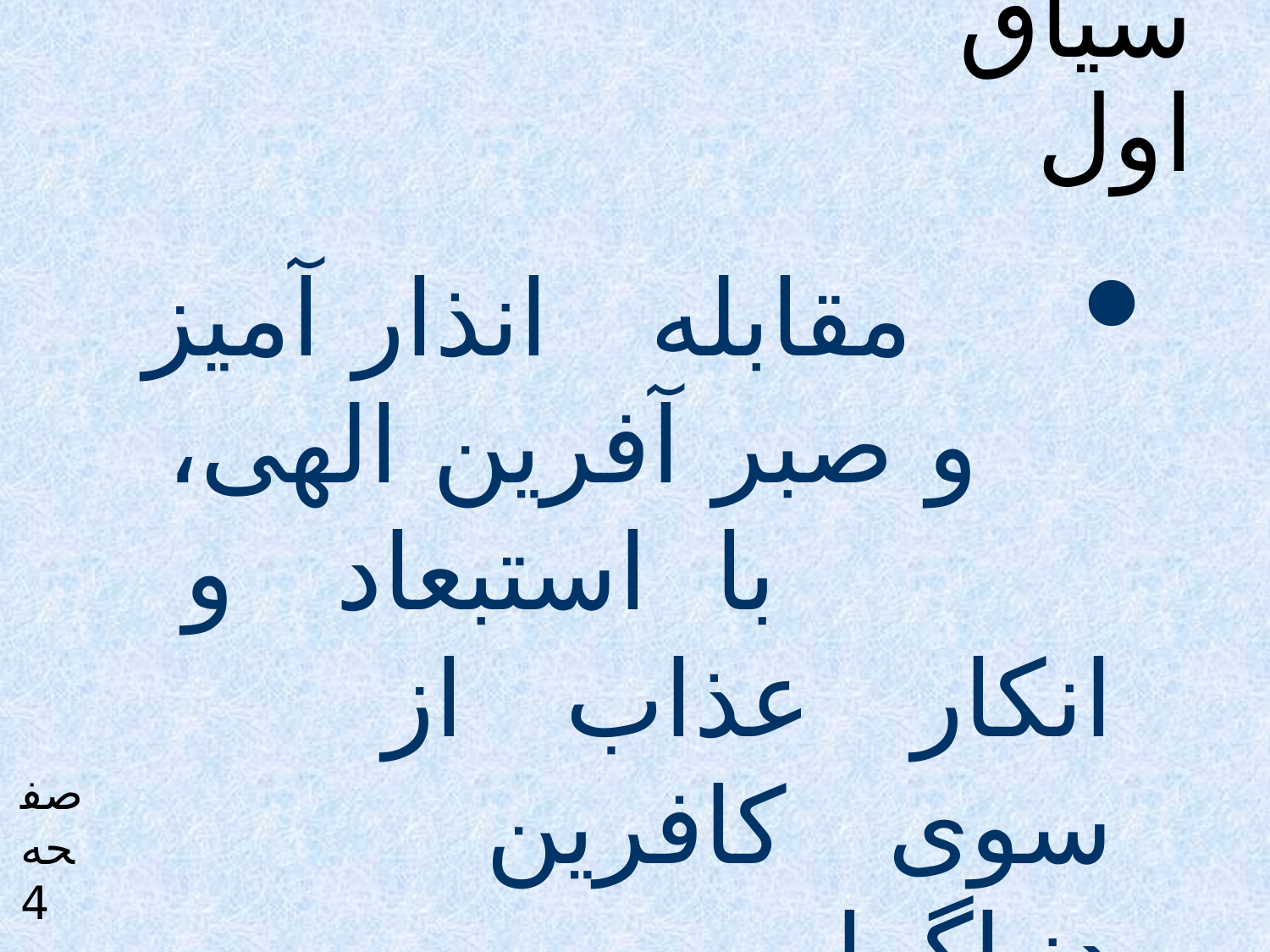

# جهت  هدایتی  سیاق   اول
     مقابله   انذار آمیز     و صبر آفرین الهی،
          با  استبعاد   و  انکار   عذاب   از   سوی   کافرین   دنیاگرا
کافران مجرم مال اندوز عذاب موعود را از خدا طلب می کنند، تا بی اساس بودن انذار تو  را اثبات کنند. این عذاب واقع است و گریزی از آن نیست. صبر کن تا روز موعود فرا رسد. روزی که استیصال کافران برای فرار از عذاب ثمری نخواهد داشت.
صفحه 4